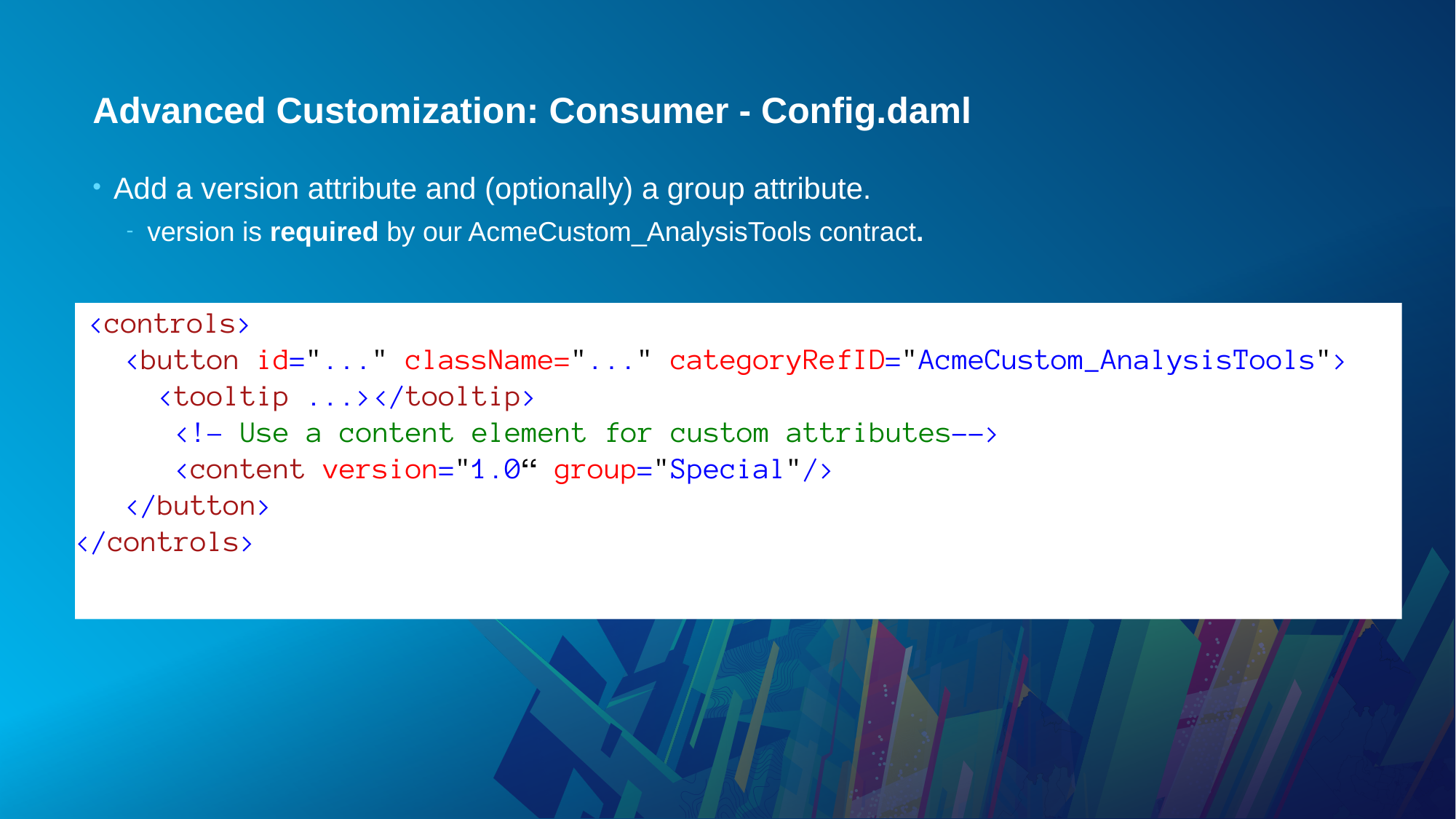

# Advanced Customization: Consumer - Config.daml
Add a version attribute and (optionally) a group attribute.
version is required by our AcmeCustom_AnalysisTools contract.
 <controls>
   <button id="..." className="..." categoryRefID="AcmeCustom_AnalysisTools">
     <tooltip ...></tooltip>
      <!– Use a content element for custom attributes-->
      <content version="1.0“ group="Special"/>
   </button>
</controls>